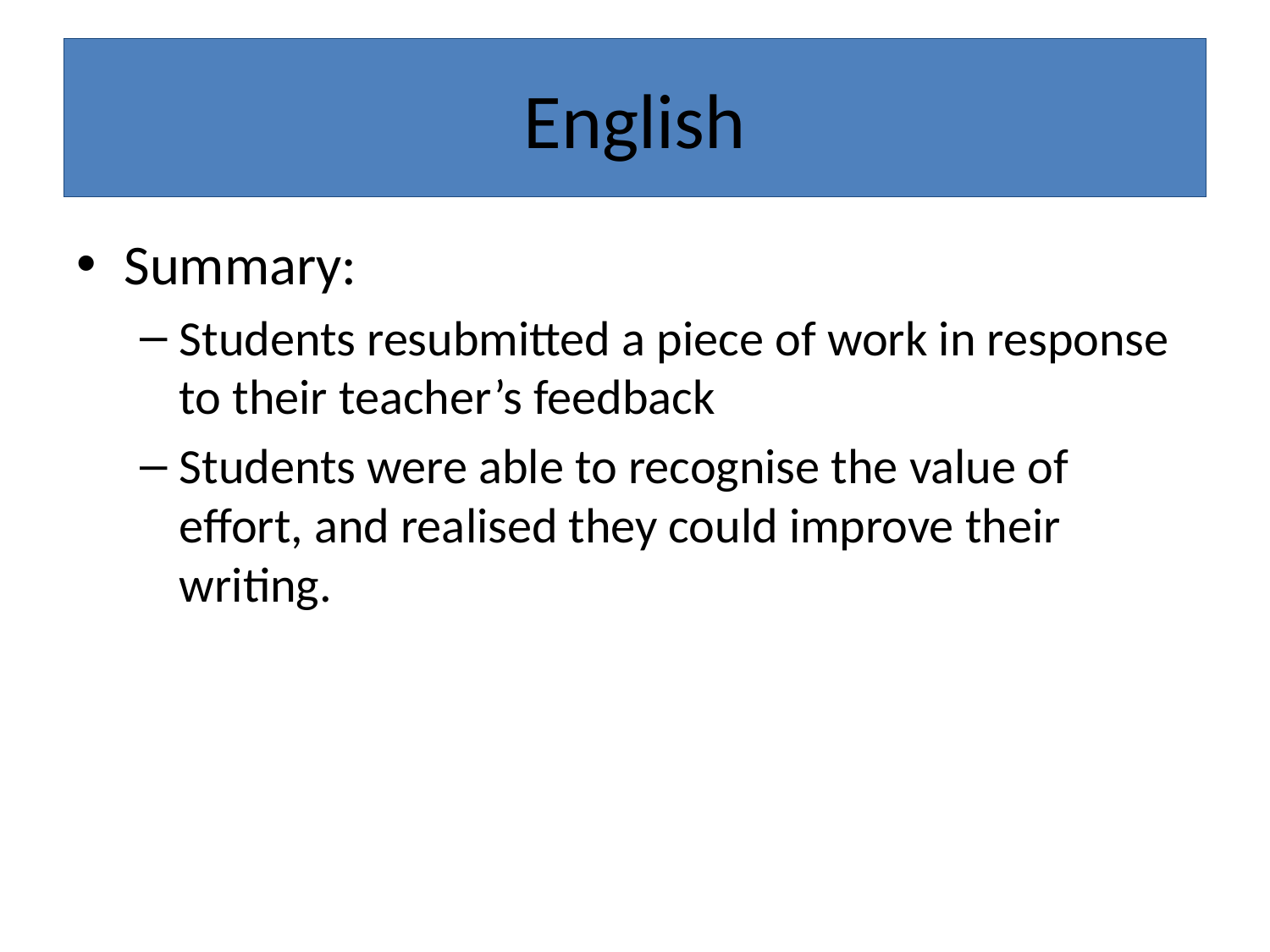

# English
Summary:
Students resubmitted a piece of work in response to their teacher’s feedback
Students were able to recognise the value of effort, and realised they could improve their writing.